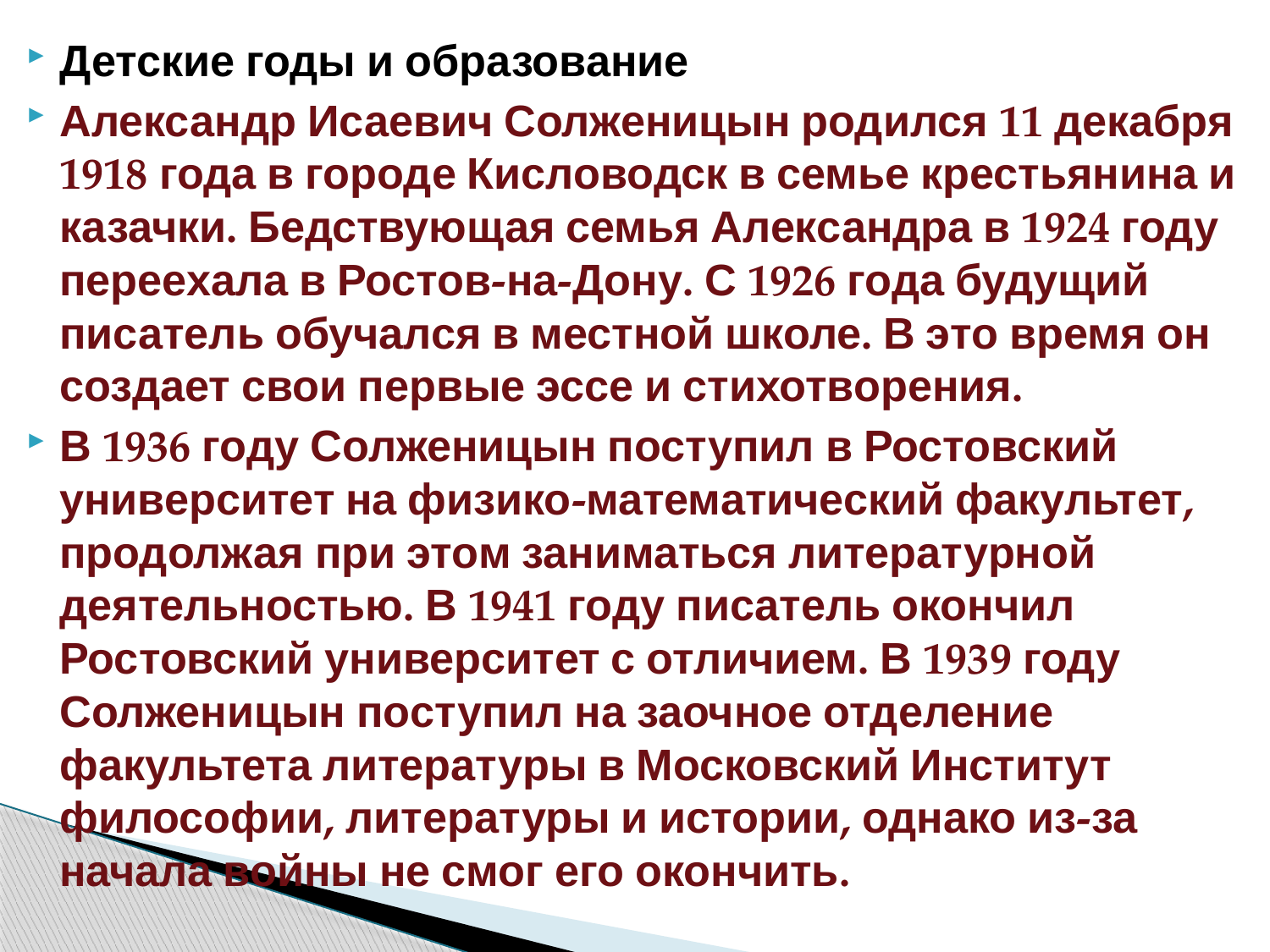

Детские годы и образование
Александр Исаевич Солженицын родился 11 декабря 1918 года в городе Кисловодск в семье крестьянина и казачки. Бедствующая семья Александра в 1924 году переехала в Ростов-на-Дону. С 1926 года будущий писатель обучался в местной школе. В это время он создает свои первые эссе и стихотворения.
В 1936 году Солженицын поступил в Ростовский университет на физико-математический факультет, продолжая при этом заниматься литературной деятельностью. В 1941 году писатель окончил Ростовский университет с отличием. В 1939 году Солженицын поступил на заочное отделение факультета литературы в Московский Институт философии, литературы и истории, однако из-за начала войны не смог его окончить.
#